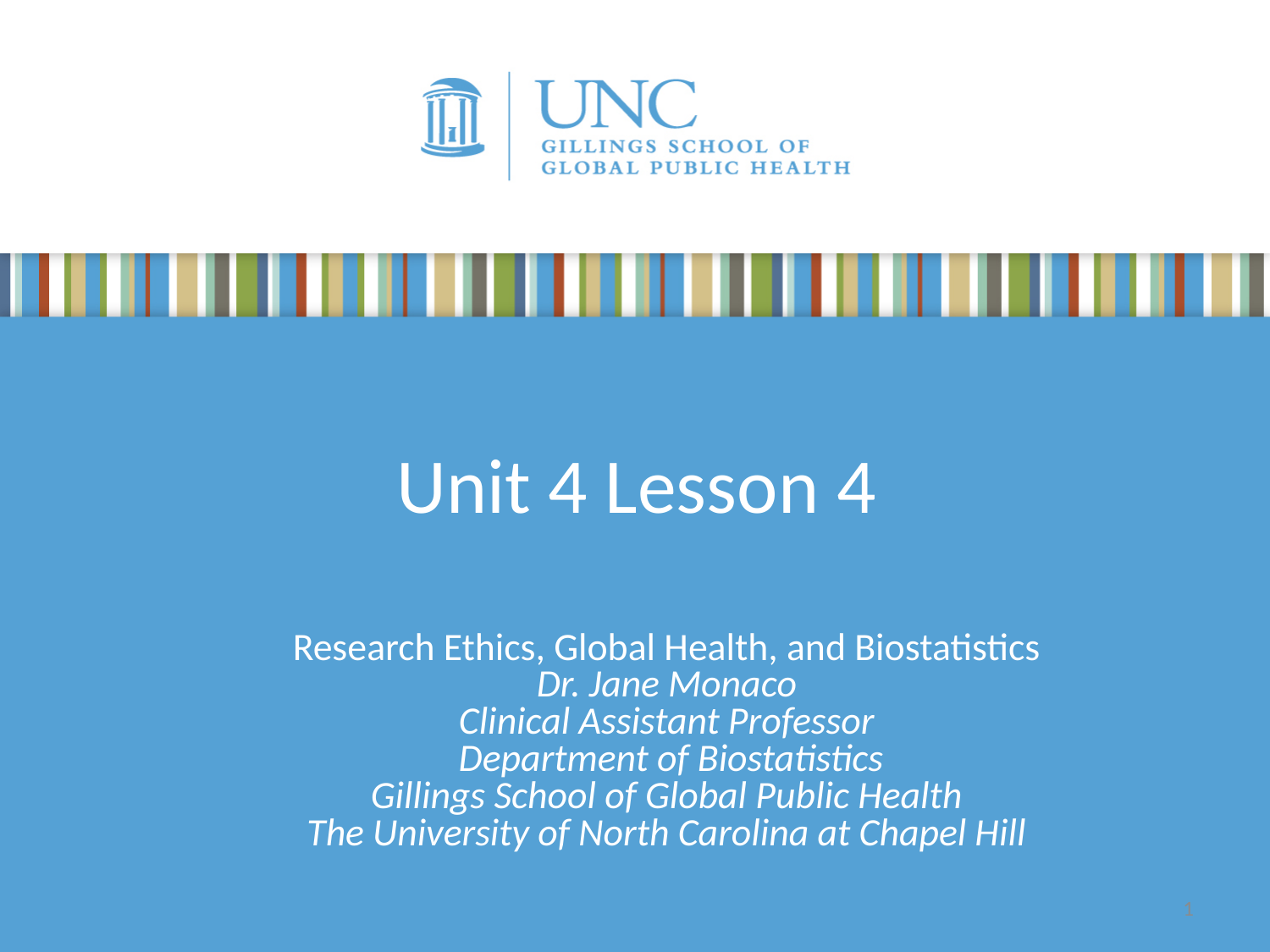

# Unit 4 Lesson 4
Research Ethics, Global Health, and Biostatistics
Dr. Jane Monaco
Clinical Assistant Professor
 Department of Biostatistics
Gillings School of Global Public Health
The University of North Carolina at Chapel Hill

1